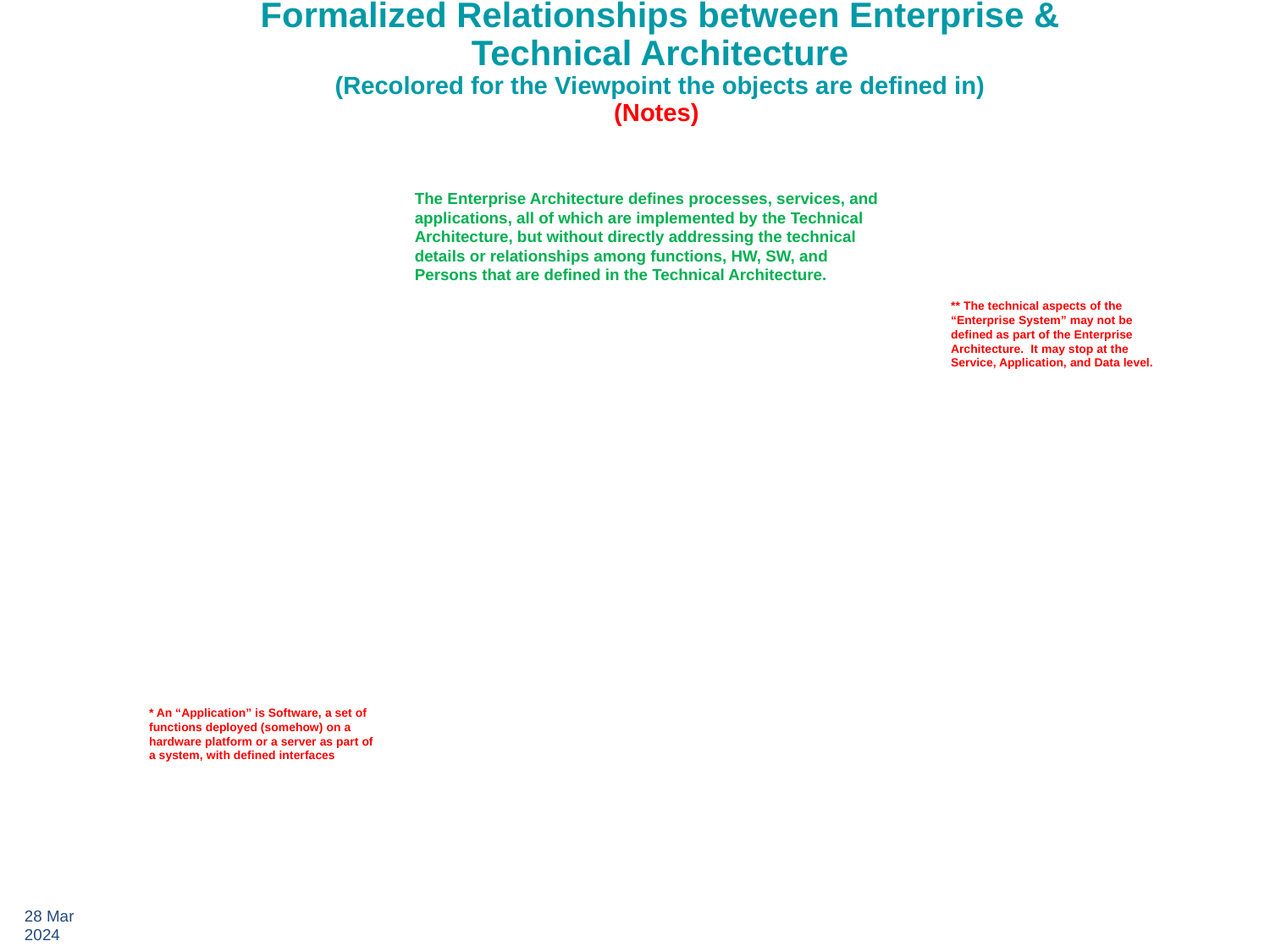

#
Formalized Relationships between Enterprise & Technical Architecture
(Recolored for the Viewpoint the objects are defined in)
(Notes)
The Enterprise Architecture defines processes, services, and applications, all of which are implemented by the Technical Architecture, but without directly addressing the technical details or relationships among functions, HW, SW, and Persons that are defined in the Technical Architecture.
** The technical aspects of the “Enterprise System” may not be defined as part of the Enterprise Architecture.  It may stop at the Service, Application, and Data level.
* An “Application” is Software, a set of functions deployed (somehow) on a hardware platform or a server as part of a system, with defined interfaces
28 Mar 2024